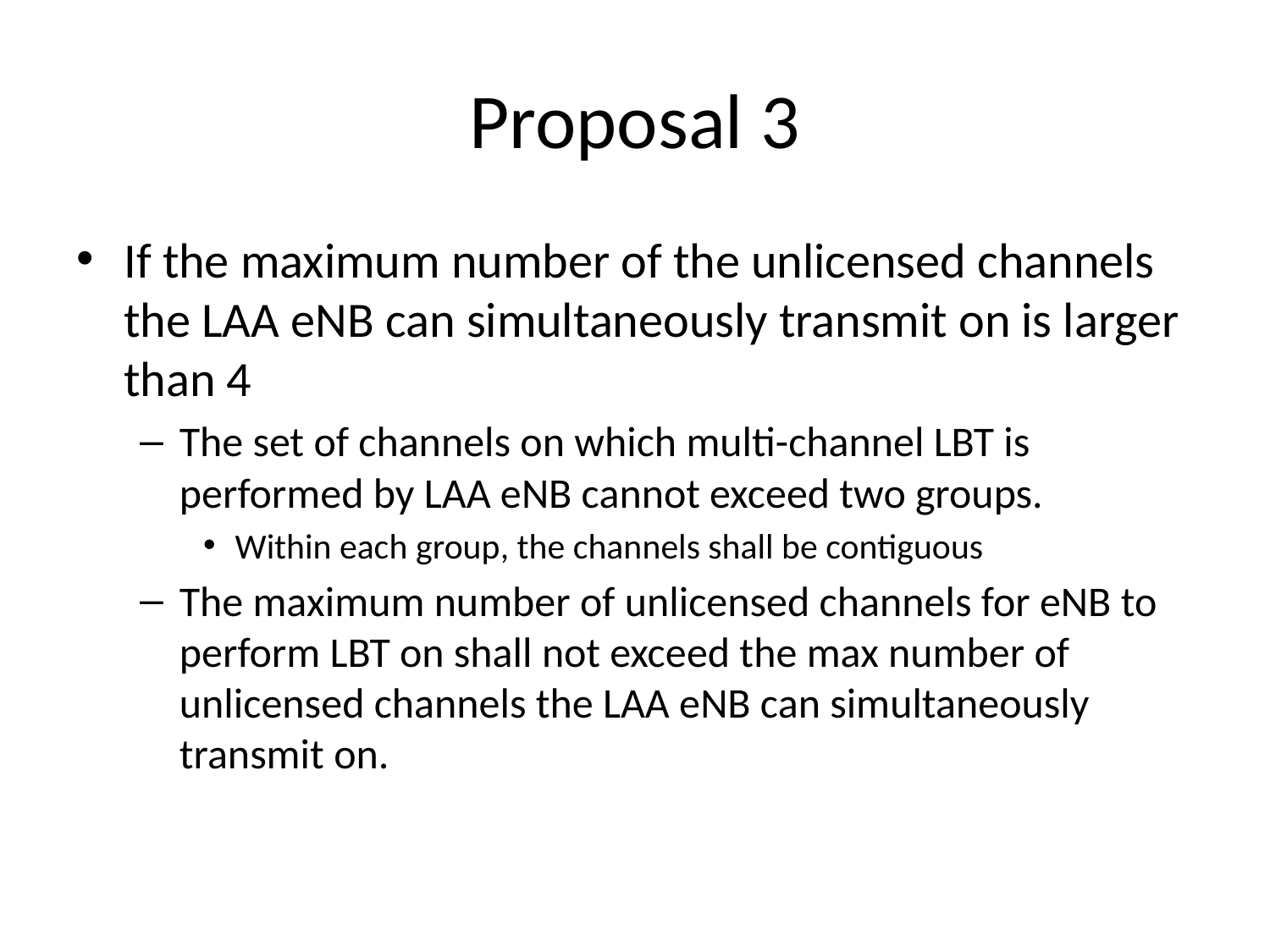

# Proposal 3
If the maximum number of the unlicensed channels the LAA eNB can simultaneously transmit on is larger than 4
The set of channels on which multi-channel LBT is performed by LAA eNB cannot exceed two groups.
Within each group, the channels shall be contiguous
The maximum number of unlicensed channels for eNB to perform LBT on shall not exceed the max number of unlicensed channels the LAA eNB can simultaneously transmit on.